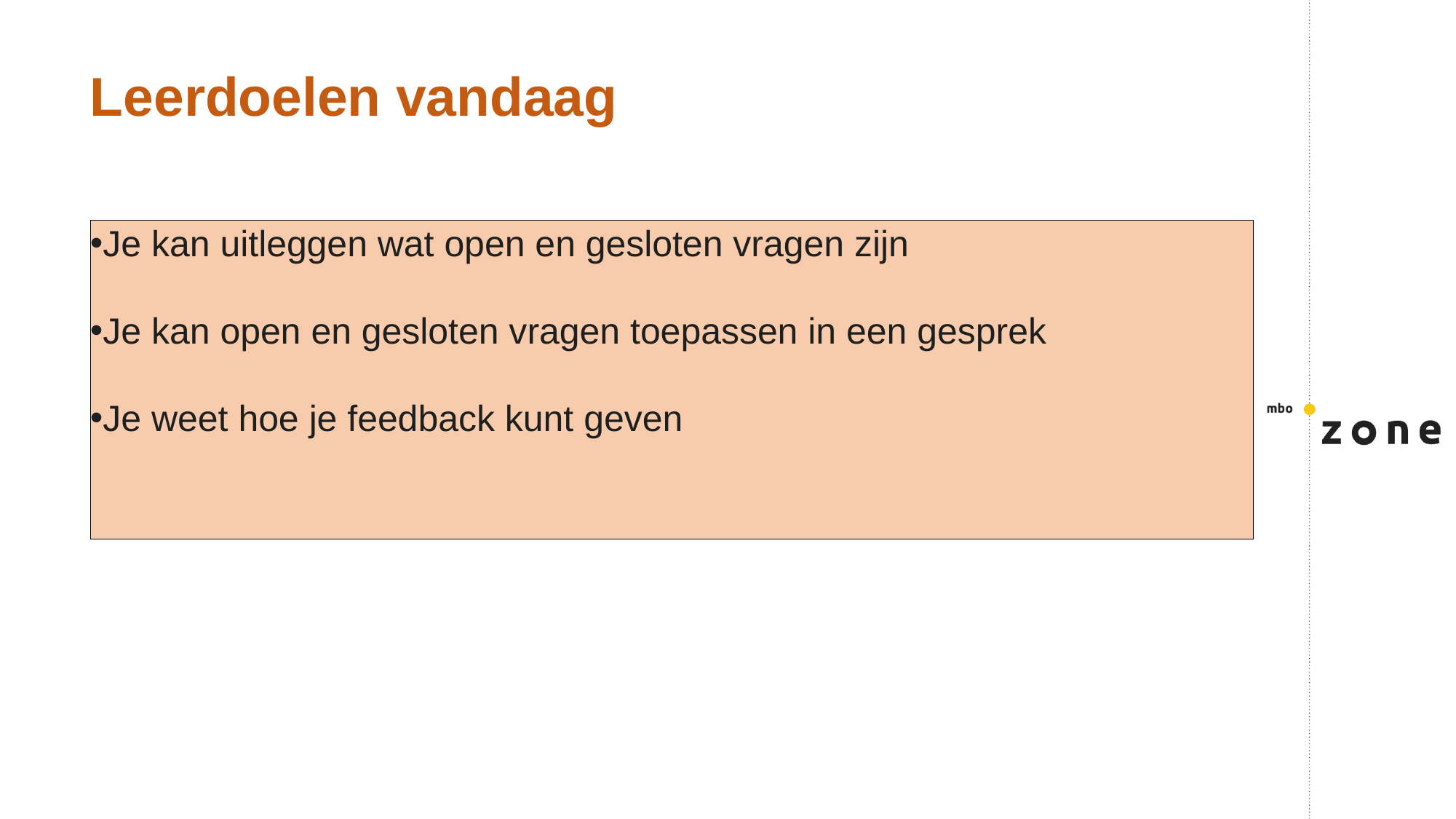

# Leerdoelen vandaag
Je kan uitleggen wat open en gesloten vragen zijn

Je kan open en gesloten vragen toepassen in een gesprek

Je weet hoe je feedback kunt geven